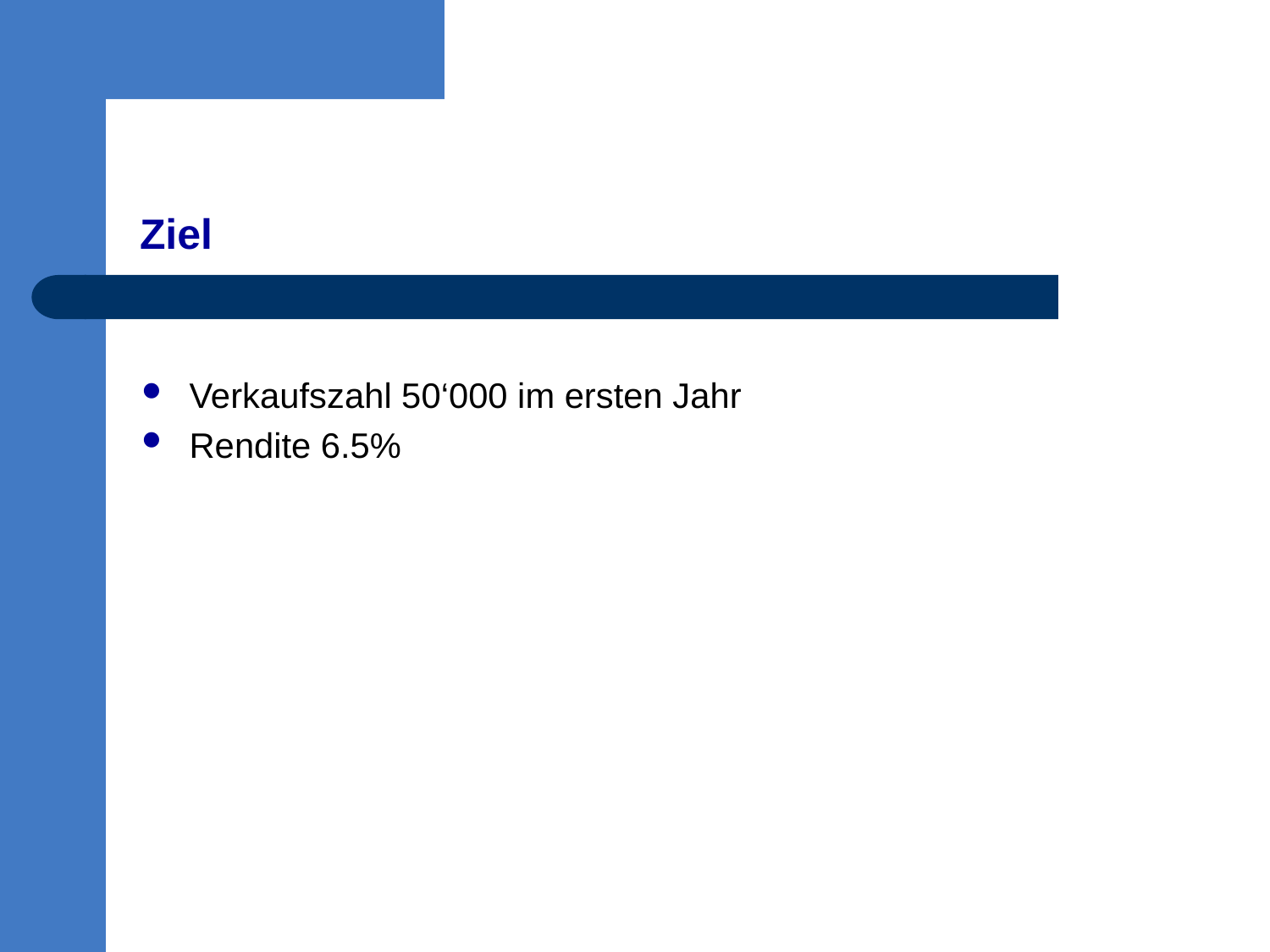

# Ziel
Verkaufszahl 50‘000 im ersten Jahr
Rendite 6.5%